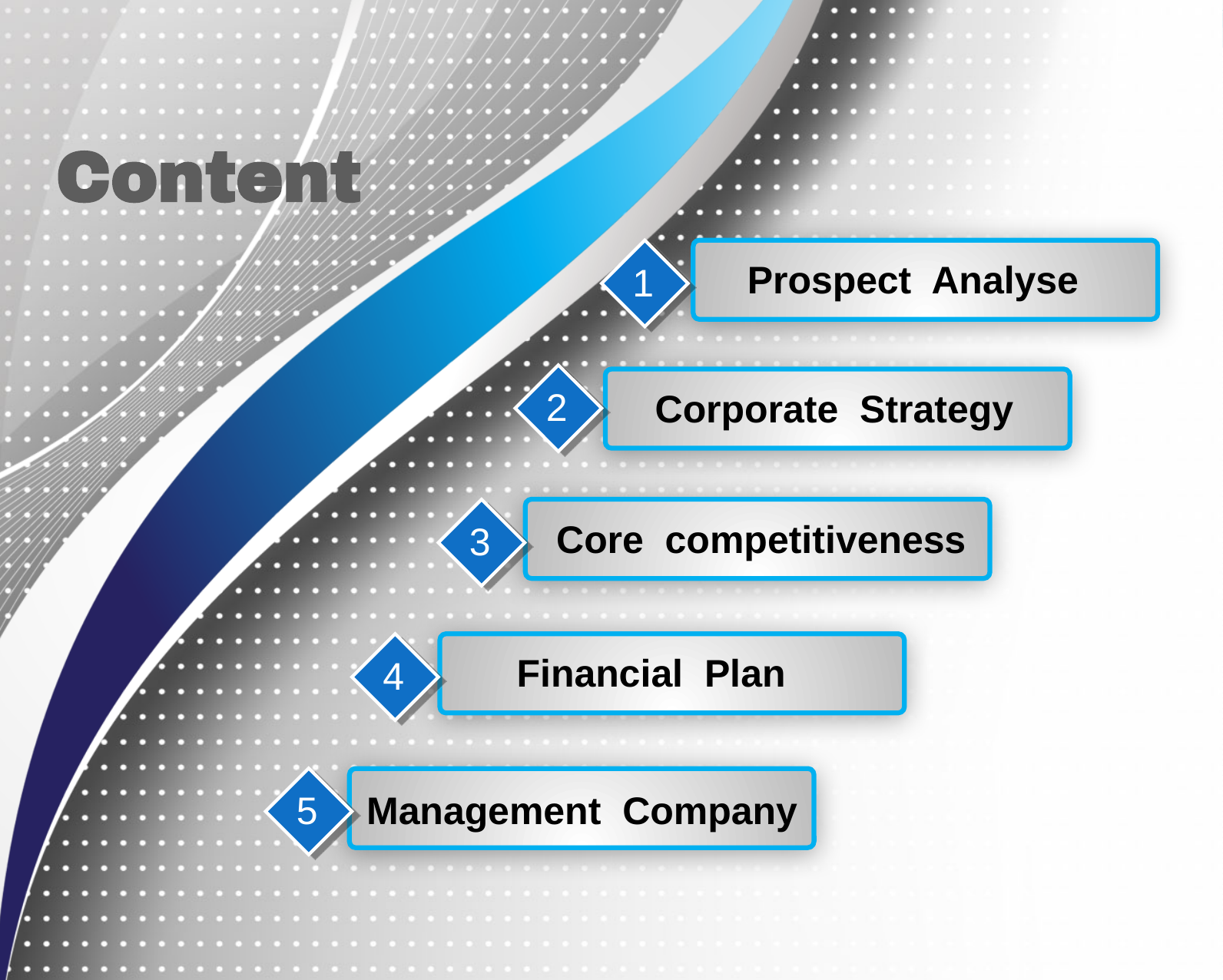

Content

1

Prospect  Analyse

2

Corporate  Strategy

 Core  competitiveness

3

4

Financial  Plan

5

Management  Company